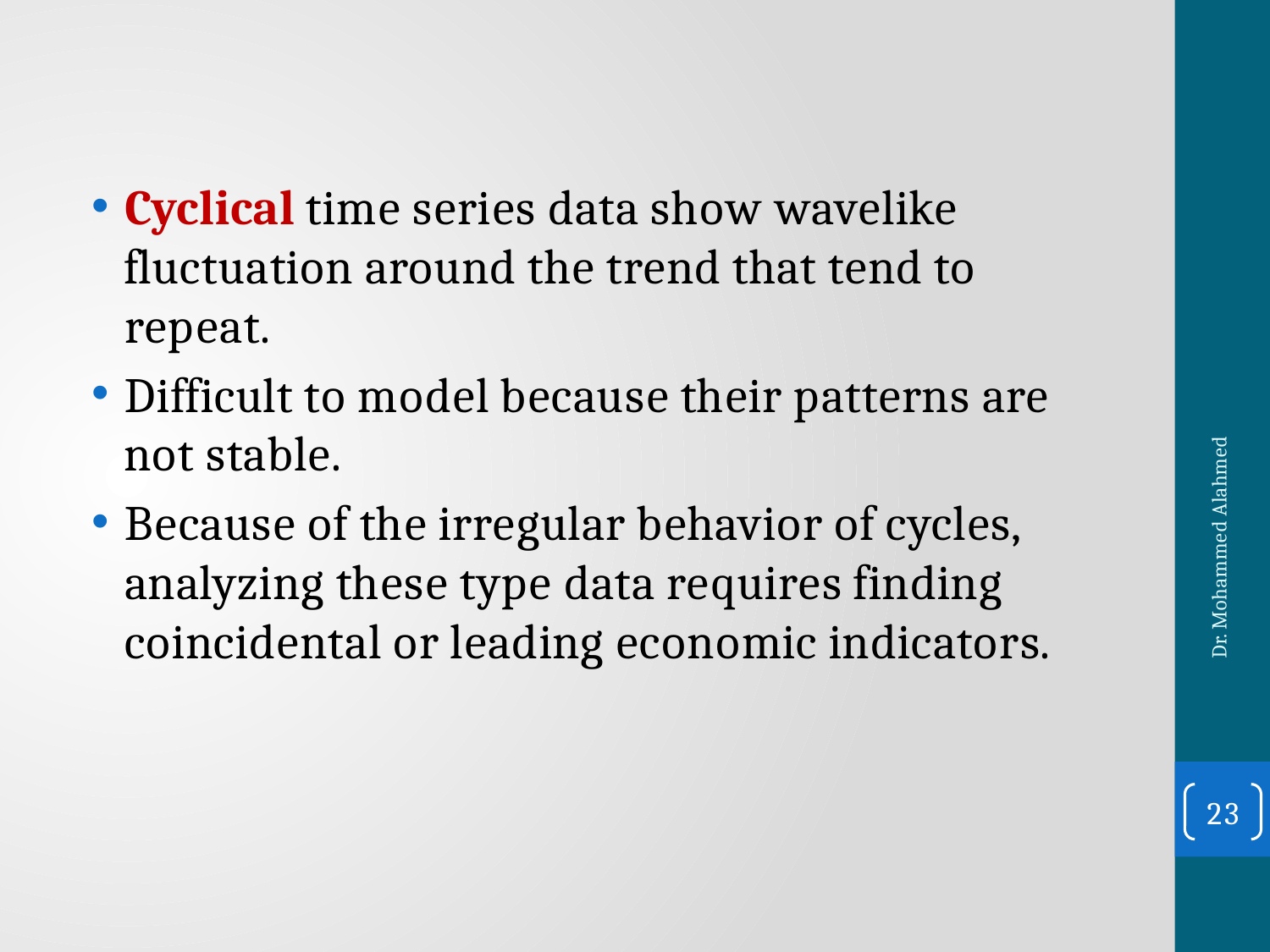

Cyclical time series data show wavelike fluctuation around the trend that tend to repeat.
Difficult to model because their patterns are not stable.
Because of the irregular behavior of cycles, analyzing these type data requires finding coincidental or leading economic indicators.
Dr. Mohammed Alahmed
23